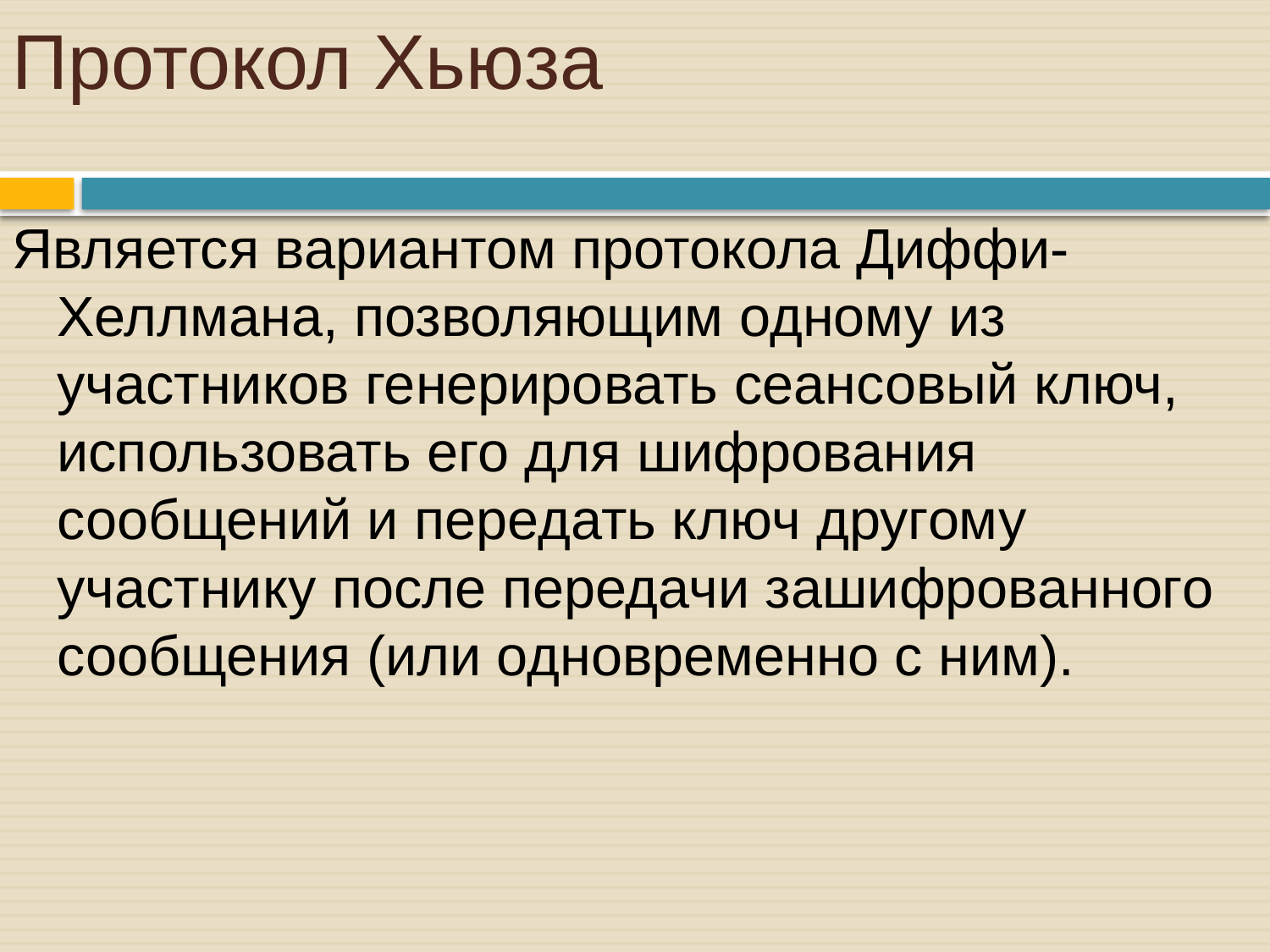

# Протокол Хьюза
Является вариантом протокола Диффи-Хеллмана, позволяющим одному из участников генерировать сеансовый ключ, использовать его для шифрования сообщений и передать ключ другому участнику после передачи зашифрованного сообщения (или одновременно с ним).